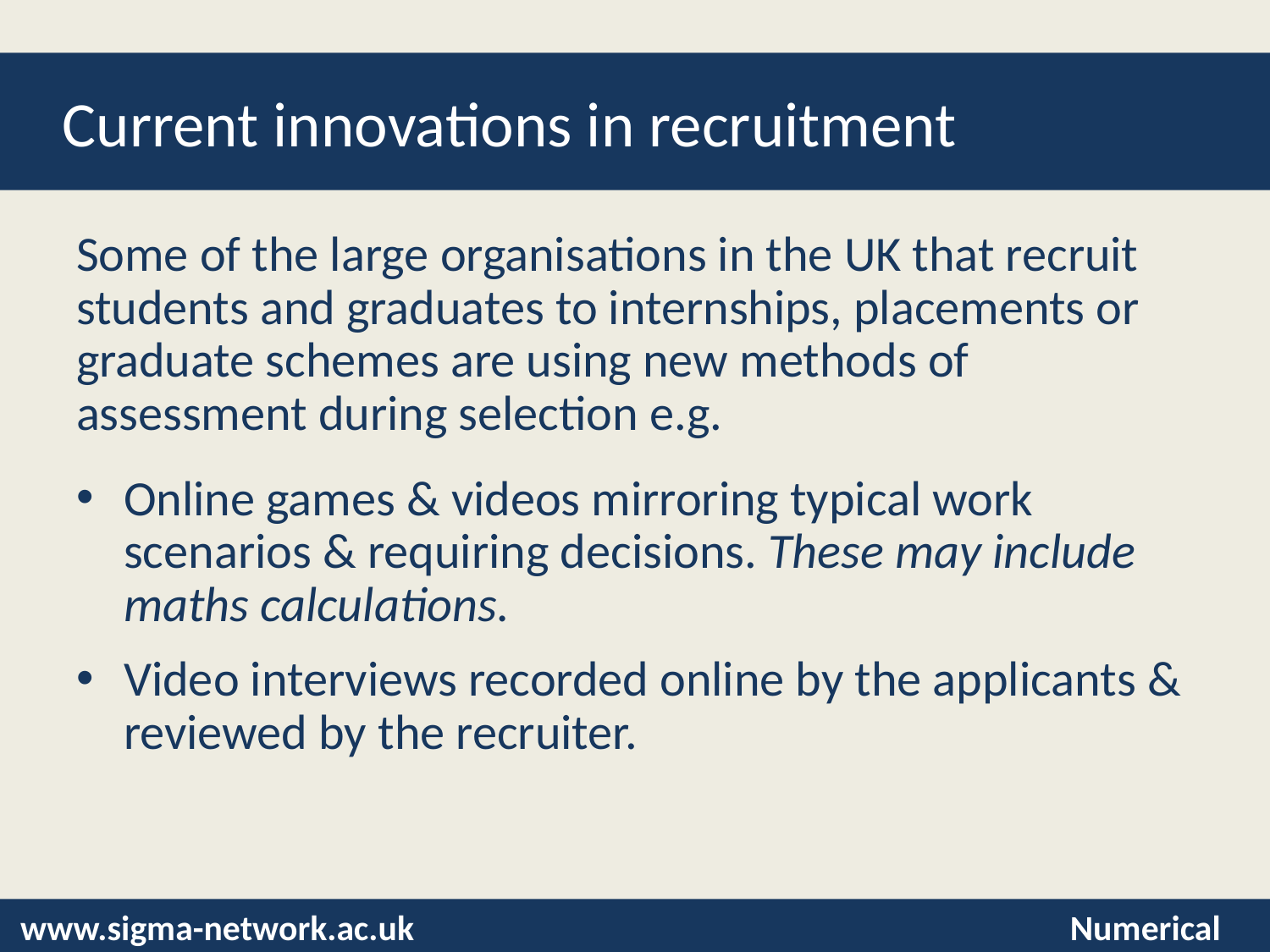

# Current innovations in recruitment
Some of the large organisations in the UK that recruit students and graduates to internships, placements or graduate schemes are using new methods of assessment during selection e.g.
Online games & videos mirroring typical work scenarios & requiring decisions. These may include maths calculations.
Video interviews recorded online by the applicants & reviewed by the recruiter.